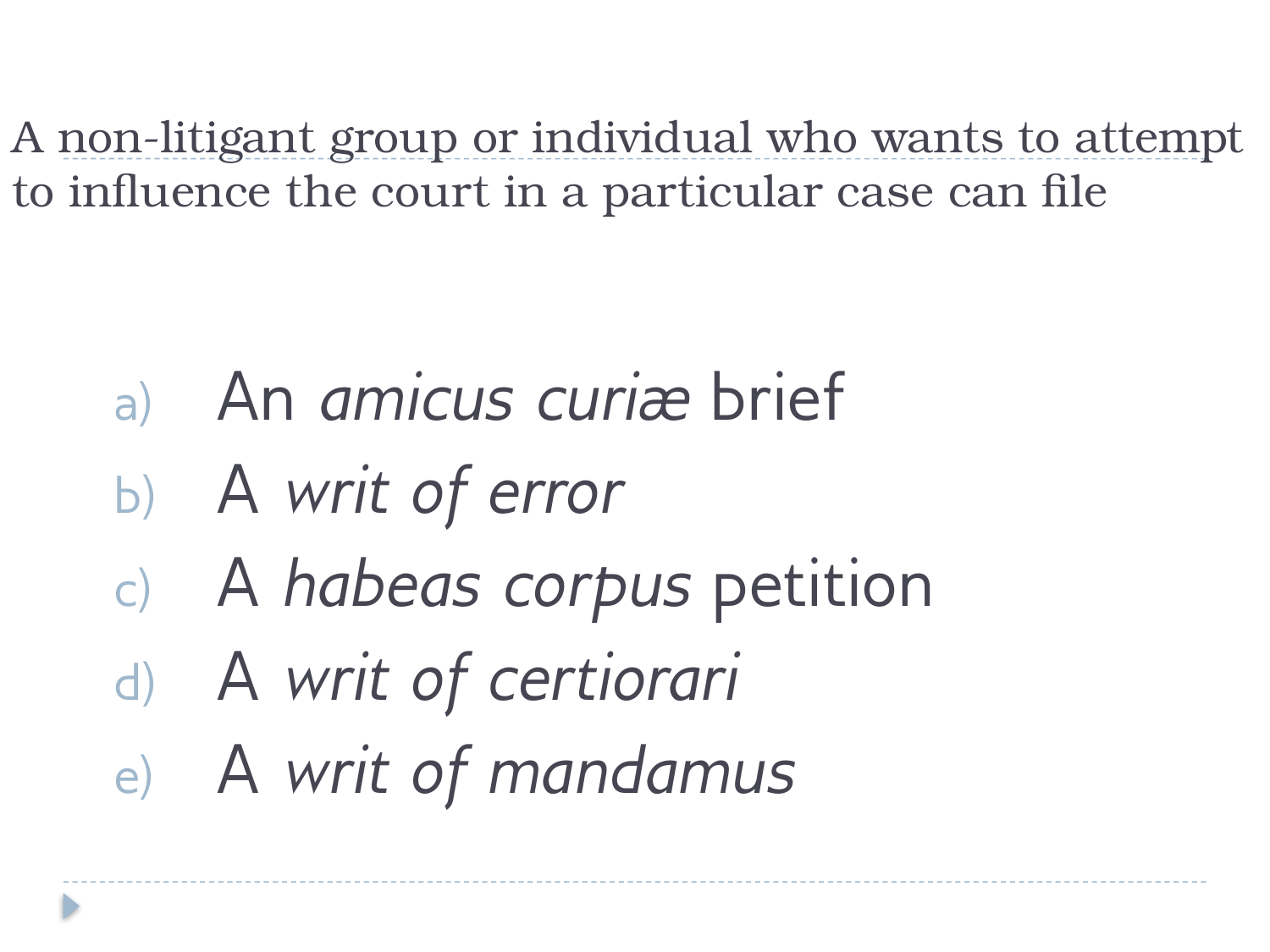

# A non-litigant group or individual who wants to attempt to influence the court in a particular case can file

An amicus curiae brief
A writ of error
A habeas corpus petition
A writ of certiorari
A writ of mandamus